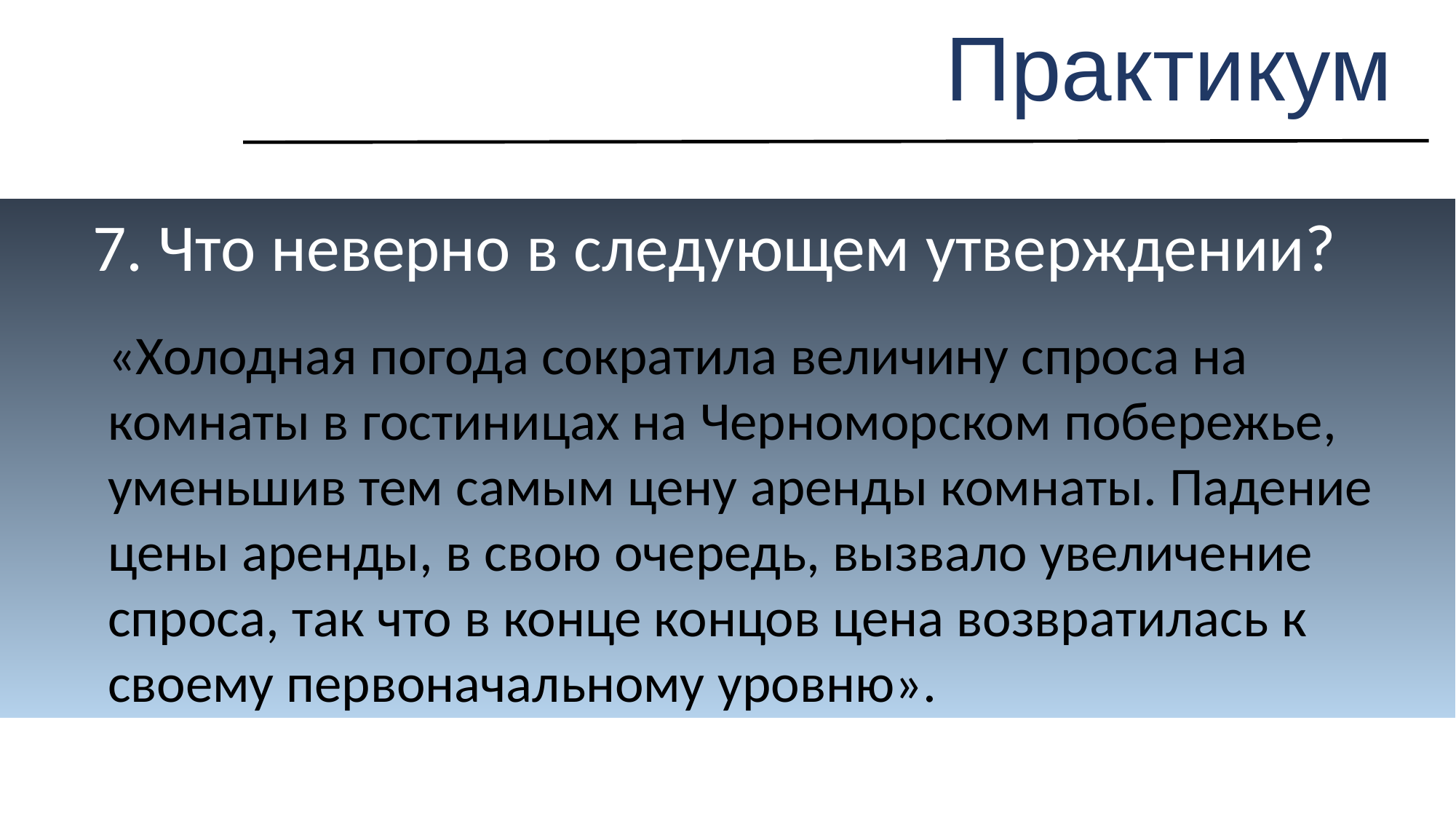

Практикум

«Холодная погода сократила величину спроса на комнаты в гостиницах на Черноморском побережье, уменьшив тем самым цену аренды комнаты. Падение цены аренды, в свою очередь, вызвало увеличение спроса, так что в конце концов цена возвратилась к своему первоначальному уровню».

7. Что неверно в следующем утверждении?